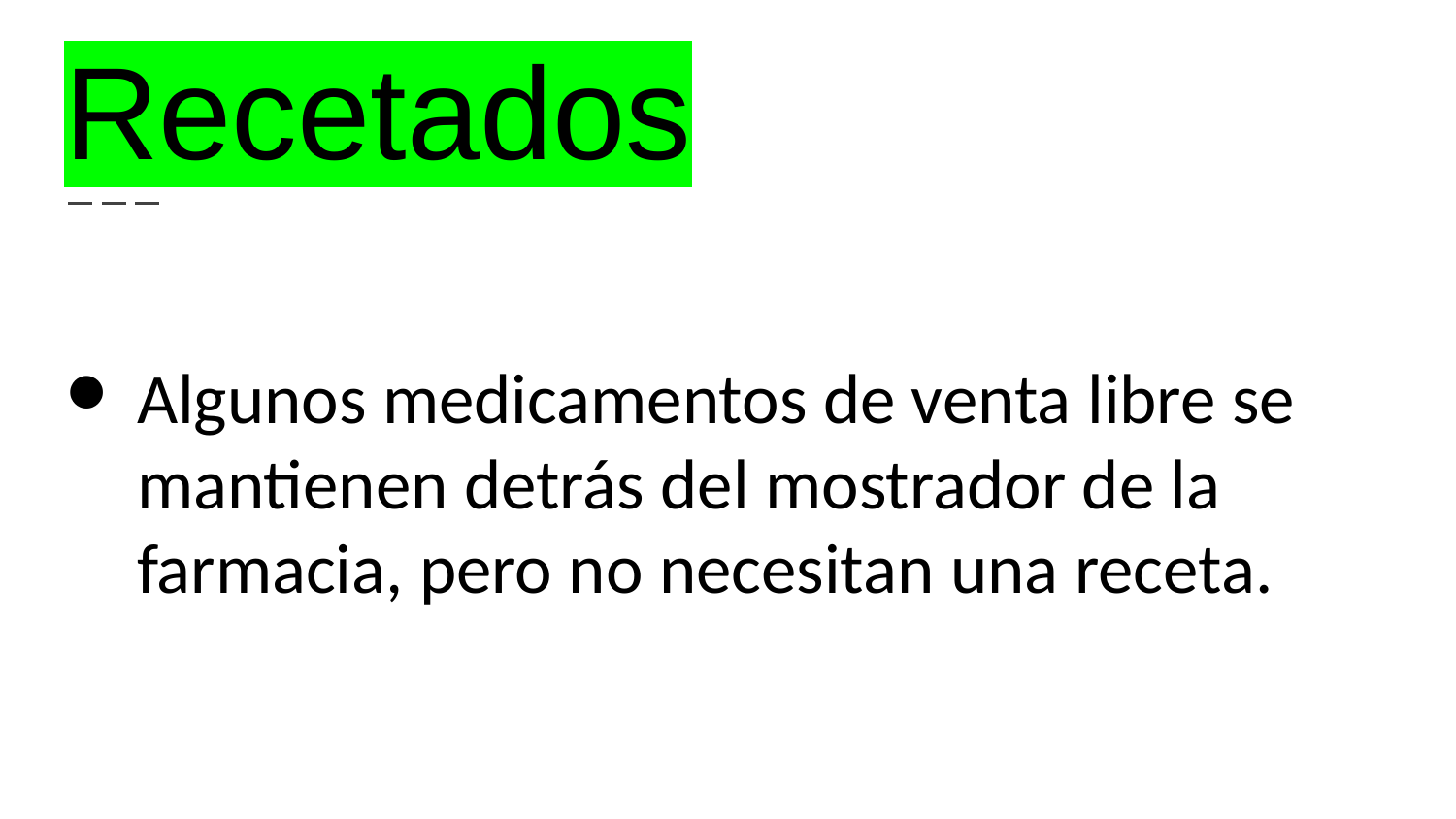

# Recetados
Algunos medicamentos de venta libre se mantienen detrás del mostrador de la farmacia, pero no necesitan una receta.